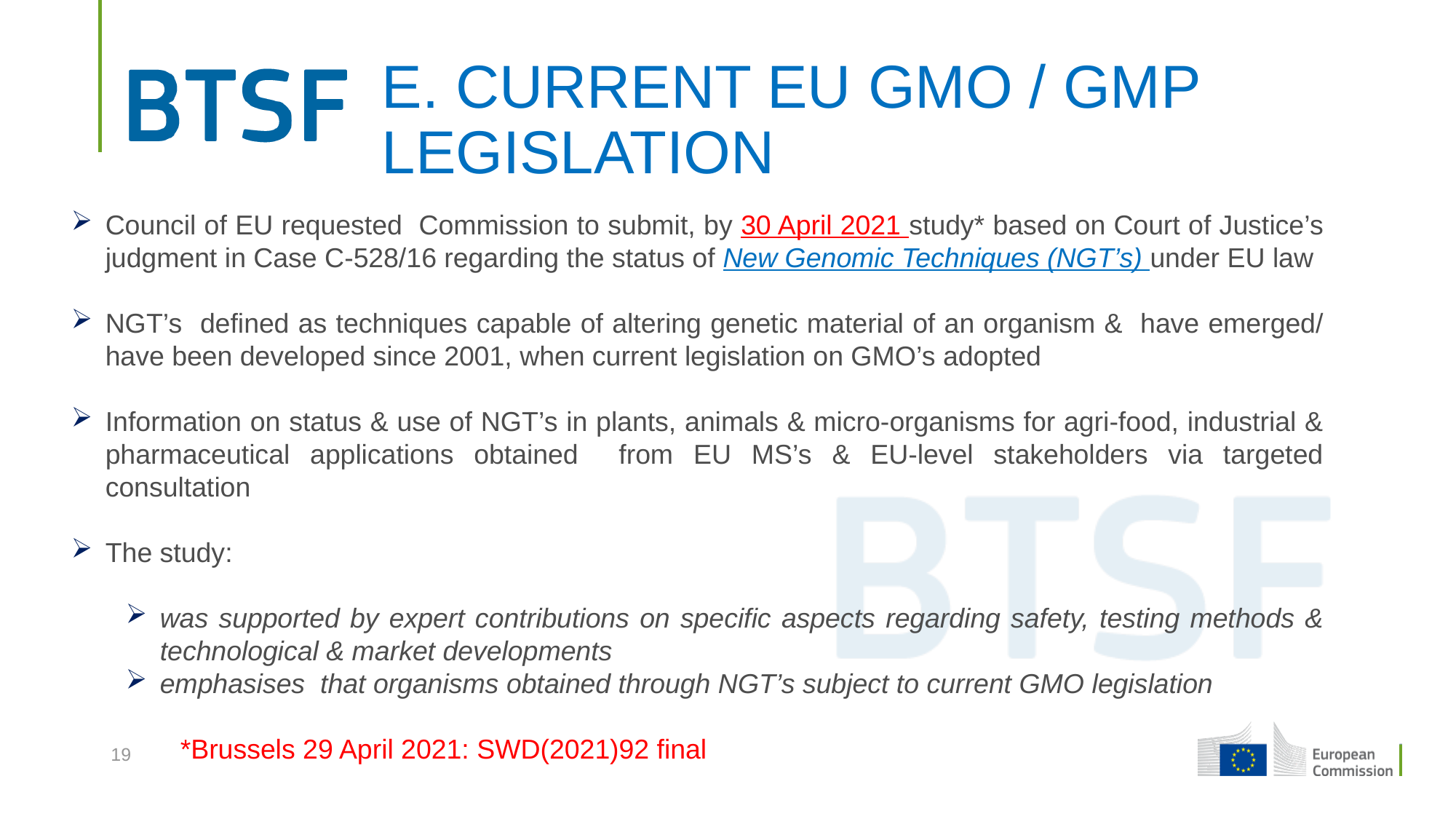

Council of EU requested  Commission to submit, by 30 April 2021 study* based on Court of Justice’s judgment in Case C-528/16 regarding the status of New Genomic Techniques (NGT’s) under EU law

NGT’s  defined as techniques capable of altering genetic material of an organism &  have emerged/ have been developed since 2001, when current legislation on GMO’s adopted

Information on status & use of NGT’s in plants, animals & micro-organisms for agri-food, industrial & pharmaceutical applications obtained  from EU MS’s & EU-level stakeholders via targeted consultation

The study:

was supported by expert contributions on specific aspects regarding safety, testing methods & technological & market developments
emphasises  that organisms obtained through NGT’s subject to current GMO legislation

	*Brussels 29 April 2021: SWD(2021)92 final

# E. CURRENT EU GMO / GMP  LEGISLATION
19